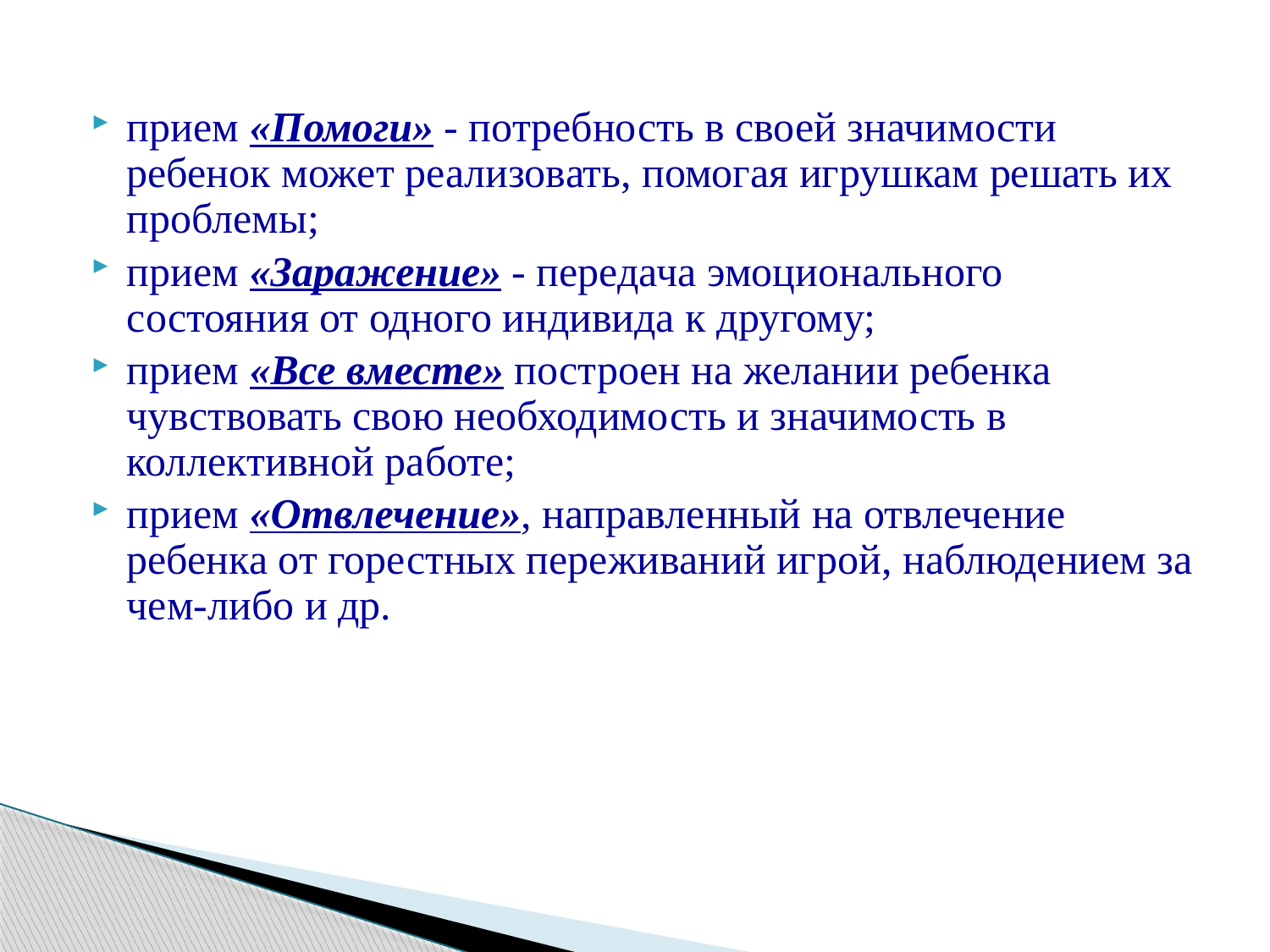

прием «Помоги» - потребность в своей значимости ребенок может реализовать, помогая игрушкам решать их проблемы;
прием «Заражение» - передача эмоционального состояния от одного индивида к другому;
прием «Все вместе» построен на желании ребенка чувствовать свою необходимость и значимость в коллективной работе;
прием «Отвлечение», направленный на отвлечение ребенка от горестных переживаний игрой, наблюдением за чем-либо и др.